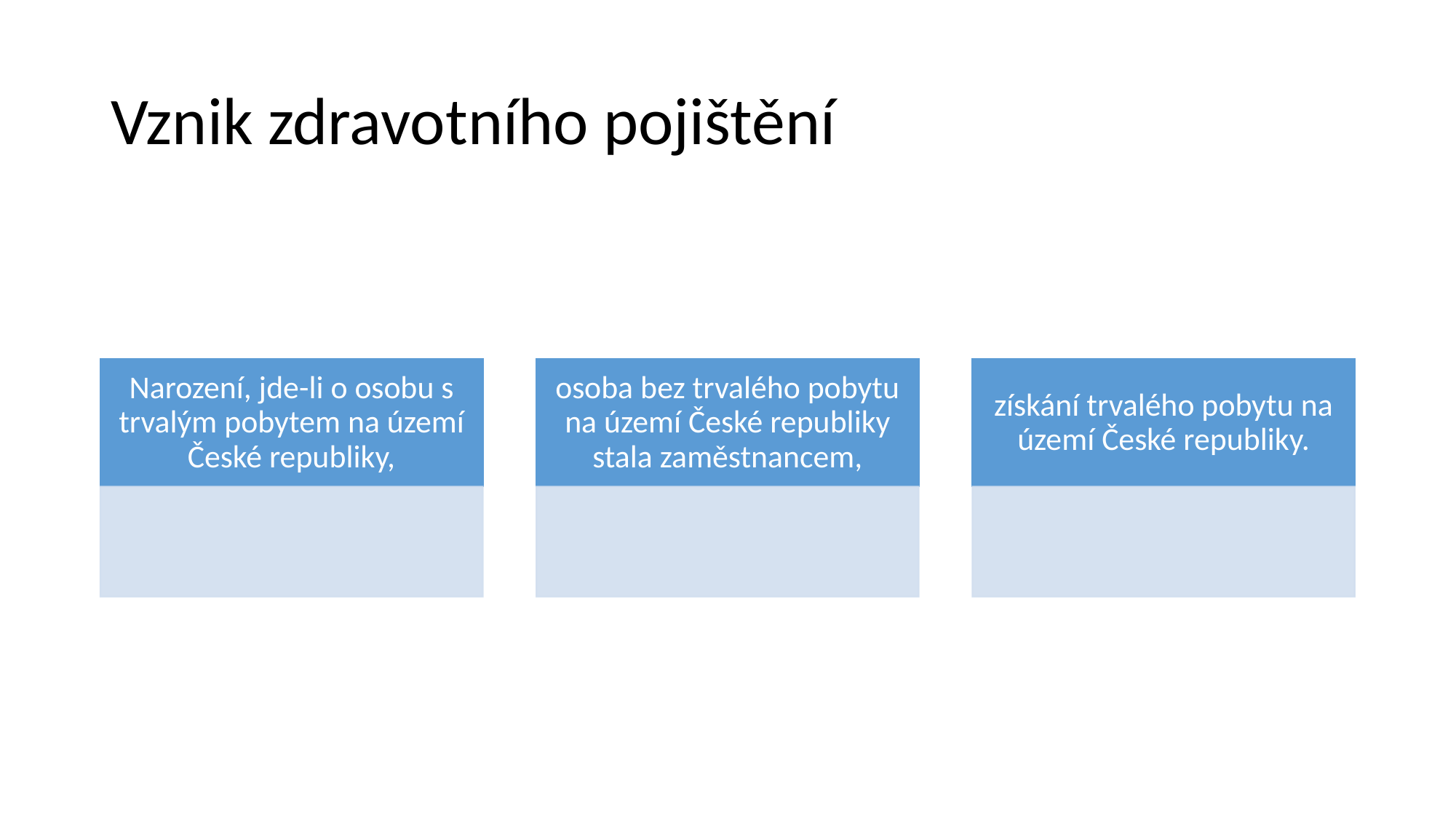

Vznik zdravotního pojištění
Narození, jde-li o osobu s trvalým pobytem na území České republiky,
osoba bez trvalého pobytu na území České republiky stala zaměstnancem,
získání trvalého pobytu na území České republiky.